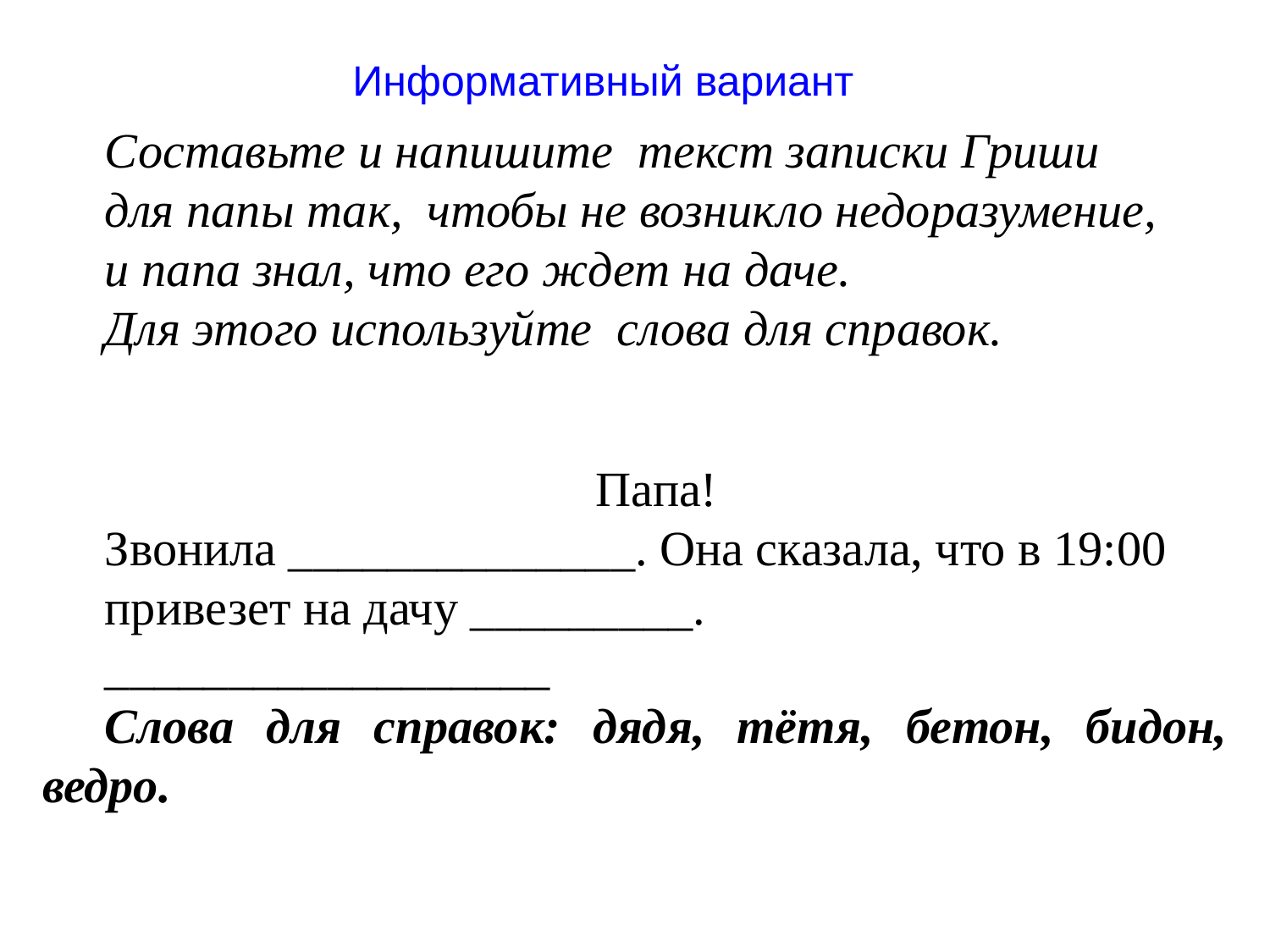

# Информативный вариант

Составьте и напишите  текст записки Гриши
для папы так,  чтобы не возникло недоразумение,
и папа знал, что его ждет на даче.
Для этого используйте  слова для справок.

                                        Папа!
Звонила ______________. Она сказала, что в 19:00
привезет на дачу _________.
__________________
Слова для справок: дядя, тётя, бетон, бидон, ведро.